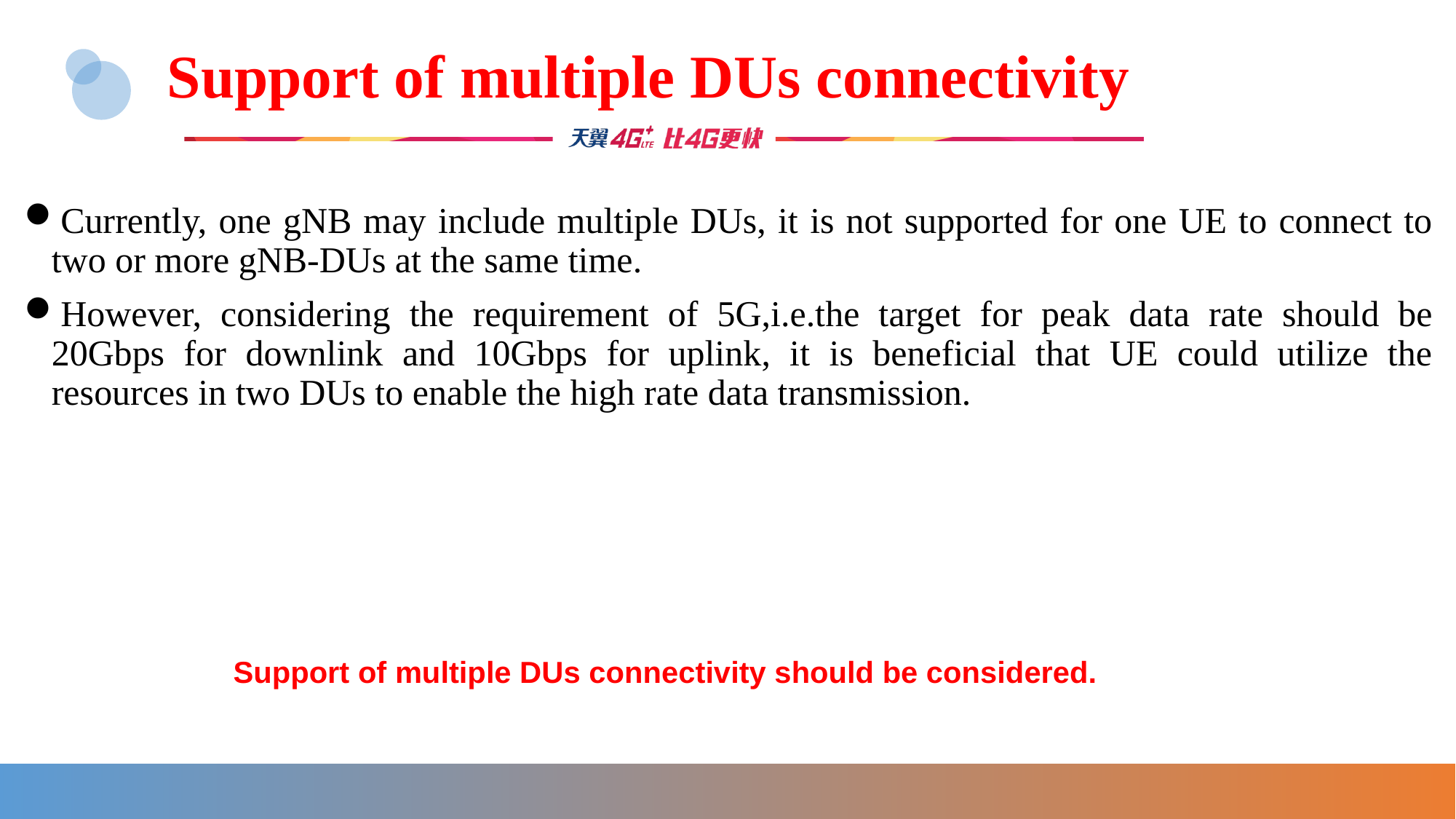

# Support of multiple DUs connectivity
Currently, one gNB may include multiple DUs, it is not supported for one UE to connect to two or more gNB-DUs at the same time.
However, considering the requirement of 5G,i.e.the target for peak data rate should be 20Gbps for downlink and 10Gbps for uplink, it is beneficial that UE could utilize the resources in two DUs to enable the high rate data transmission.
Support of multiple DUs connectivity should be considered.